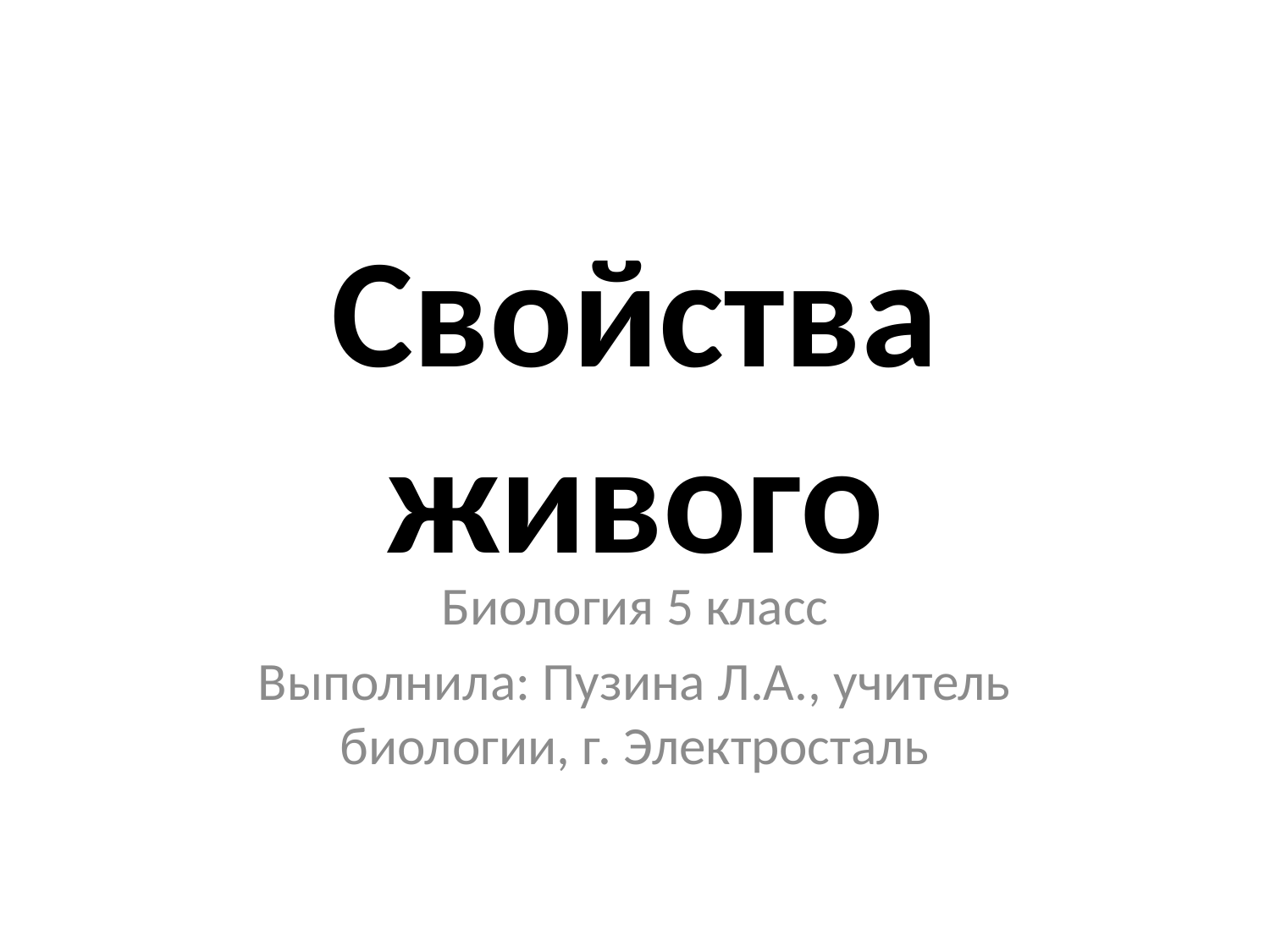

# Свойства живого
Биология 5 класс
Выполнила: Пузина Л.А., учитель биологии, г. Электросталь